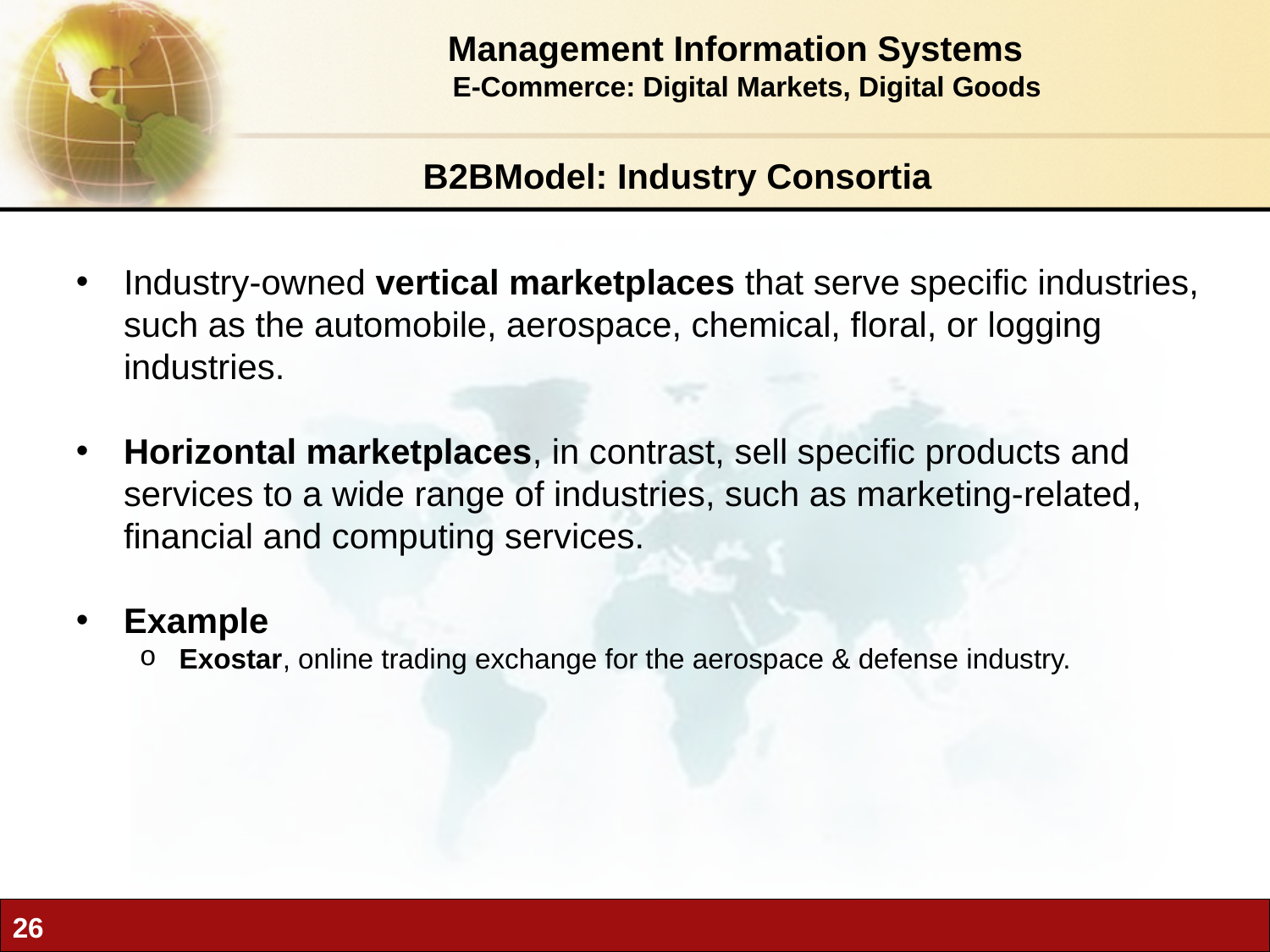

Management Information Systems
   E-Commerce: Digital Markets, Digital Goods
B2BModel: Industry Consortia
Industry-owned vertical marketplaces that serve specific industries, such as the automobile, aerospace, chemical, floral, or logging industries.

Horizontal marketplaces, in contrast, sell specific products and services to a wide range of industries, such as marketing-related, financial and computing services.

Example
Exostar, online trading exchange for the aerospace & defense industry.